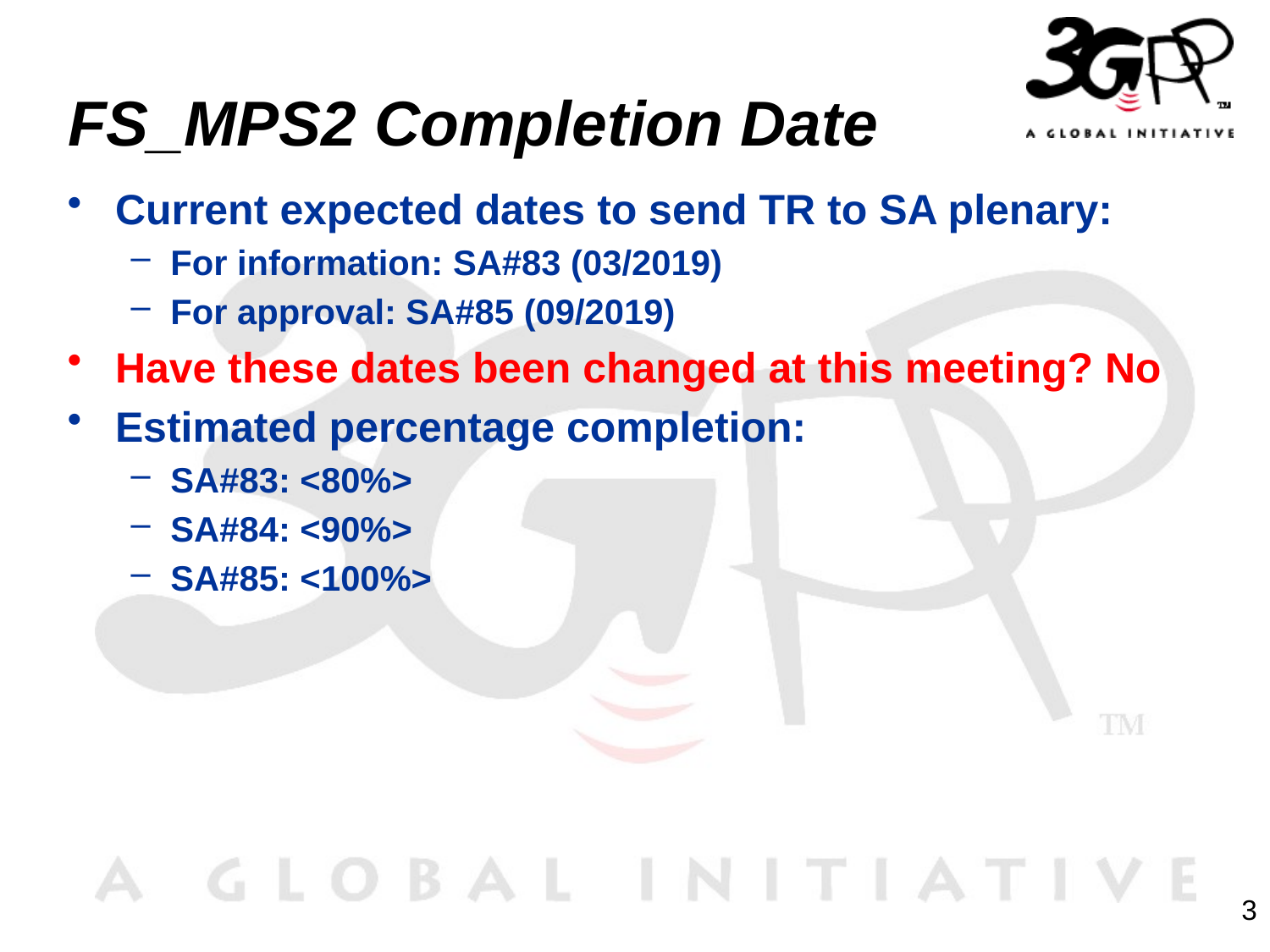

# FS_MPS2 Completion Date
Current expected dates to send TR to SA plenary:
For information: SA#83 (03/2019)
For approval: SA#85 (09/2019)
Have these dates been changed at this meeting? No
Estimated percentage completion:
SA#83: <80%>
SA#84: <90%>
SA#85: <100%>
3